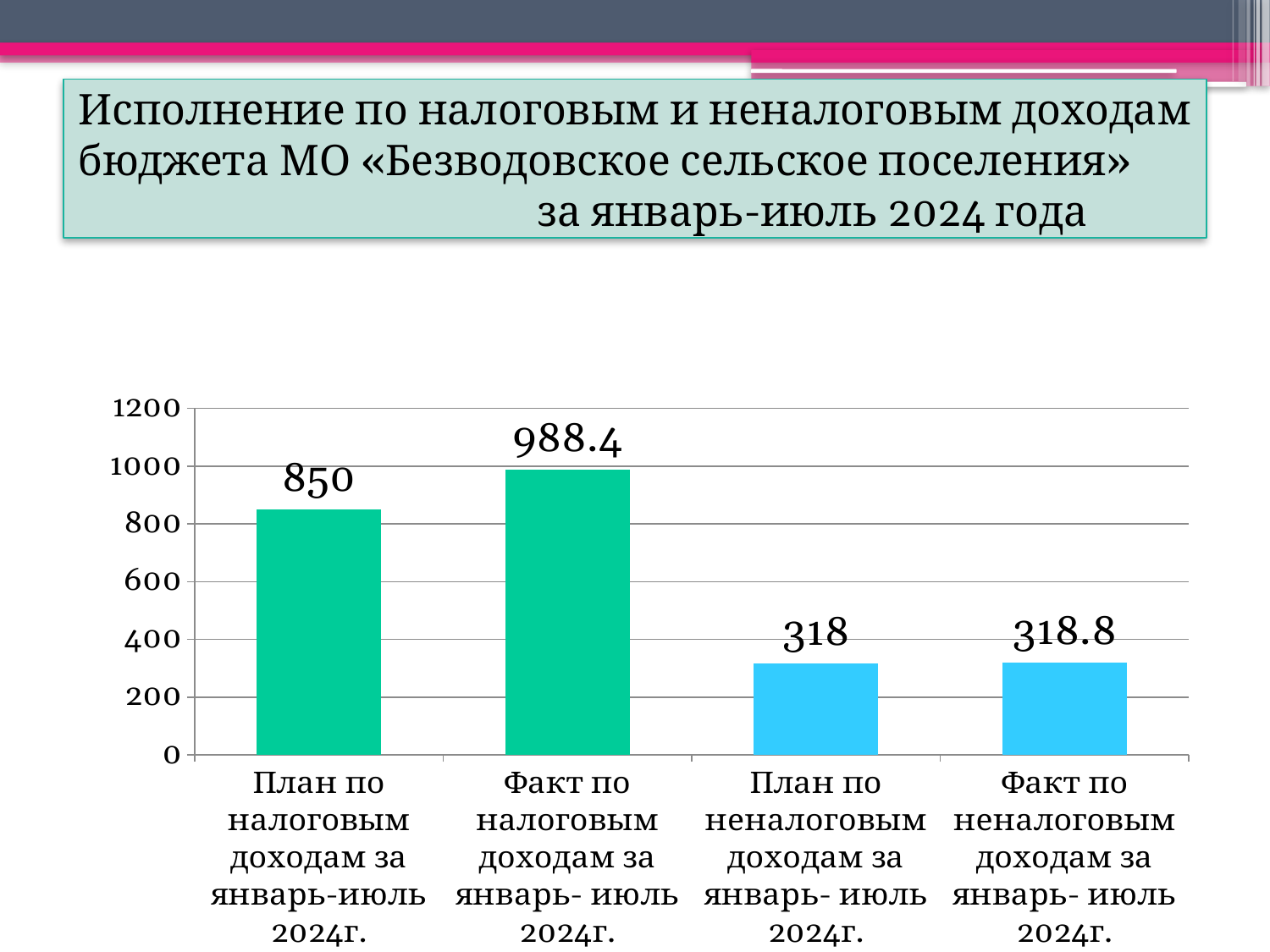

# Исполнение по налоговым и неналоговым доходам бюджета МО «Безводовское сельское поселения»                                          за январь-июль 2024 года

### Chart

| Category | Столбец1 |
|---|---|
| План по налоговым доходам за январь-июль 2024г. | 850.0 |
| Факт по налоговым доходам за январь- июль 2024г. | 988.4 |
| План по неналоговым доходам за январь- июль 2024г. | 318.0 |
| Факт по неналоговым доходам за январь- июль 2024г. | 318.8 |